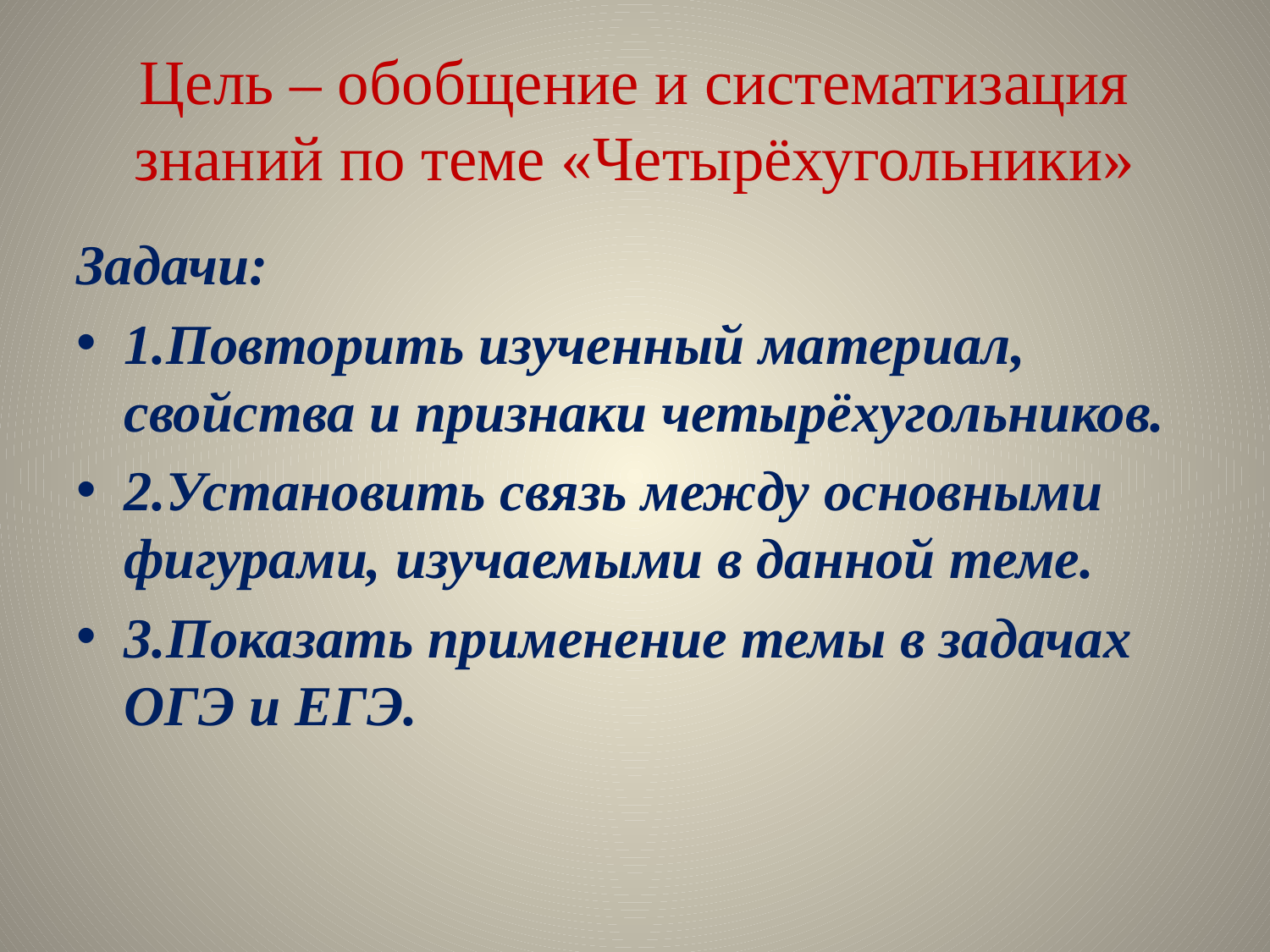

# Цель – обобщение и систематизация знаний по теме «Четырёхугольники»
Задачи:
1.Повторить изученный материал, свойства и признаки четырёхугольников.
2.Установить связь между основными фигурами, изучаемыми в данной теме.
3.Показать применение темы в задачах ОГЭ и ЕГЭ.